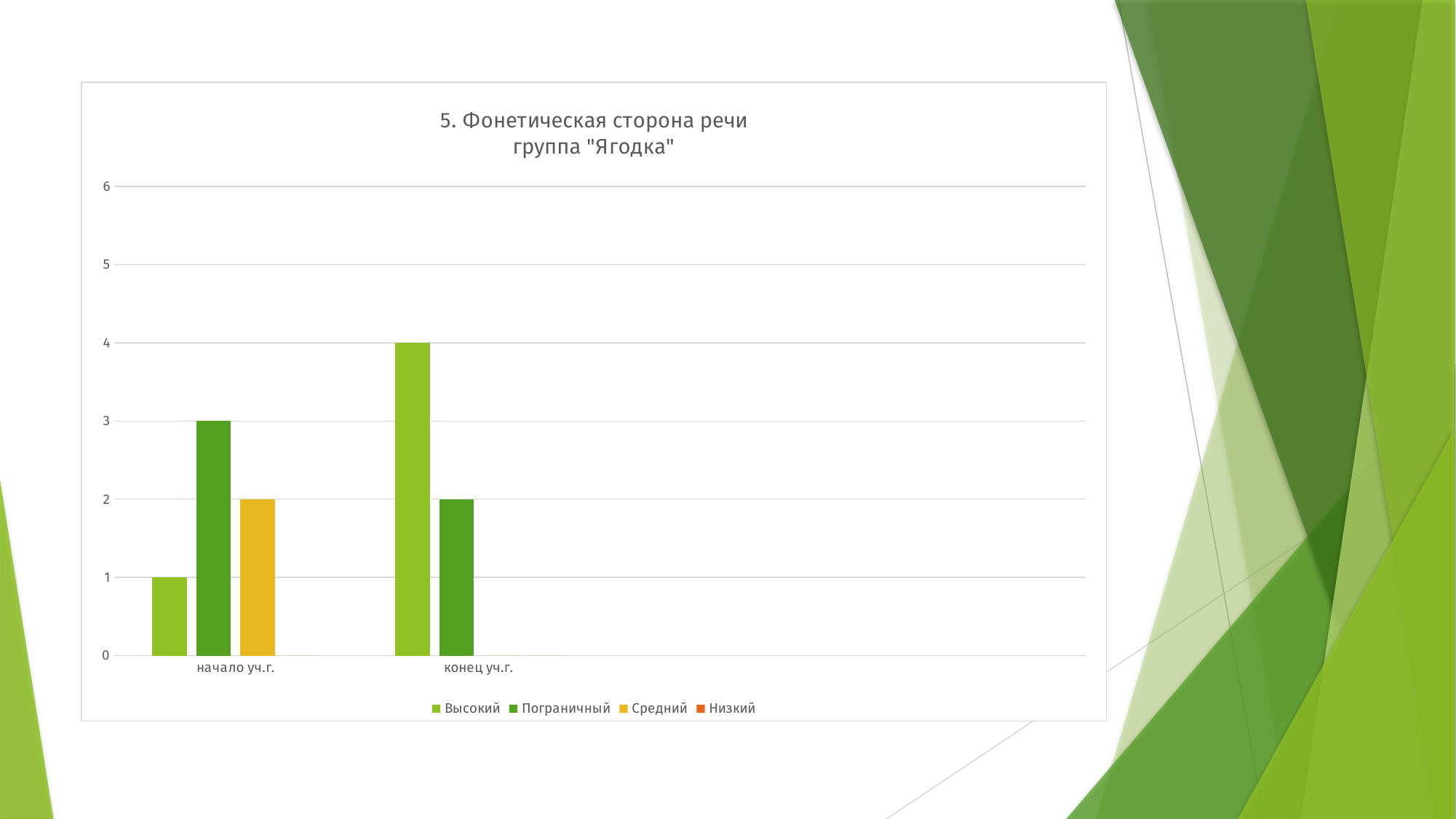

#

### Chart: 5. Фонетическая сторона речи
группа "Ягодка"

| Category | Высокий | Пограничный | Средний | Низкий |
|---|---|---|---|---|
| начало уч.г. | 1.0 | 3.0 | 2.0 | 0.0 |
| конец уч.г. | 4.0 | 2.0 | 0.0 | 0.0 |